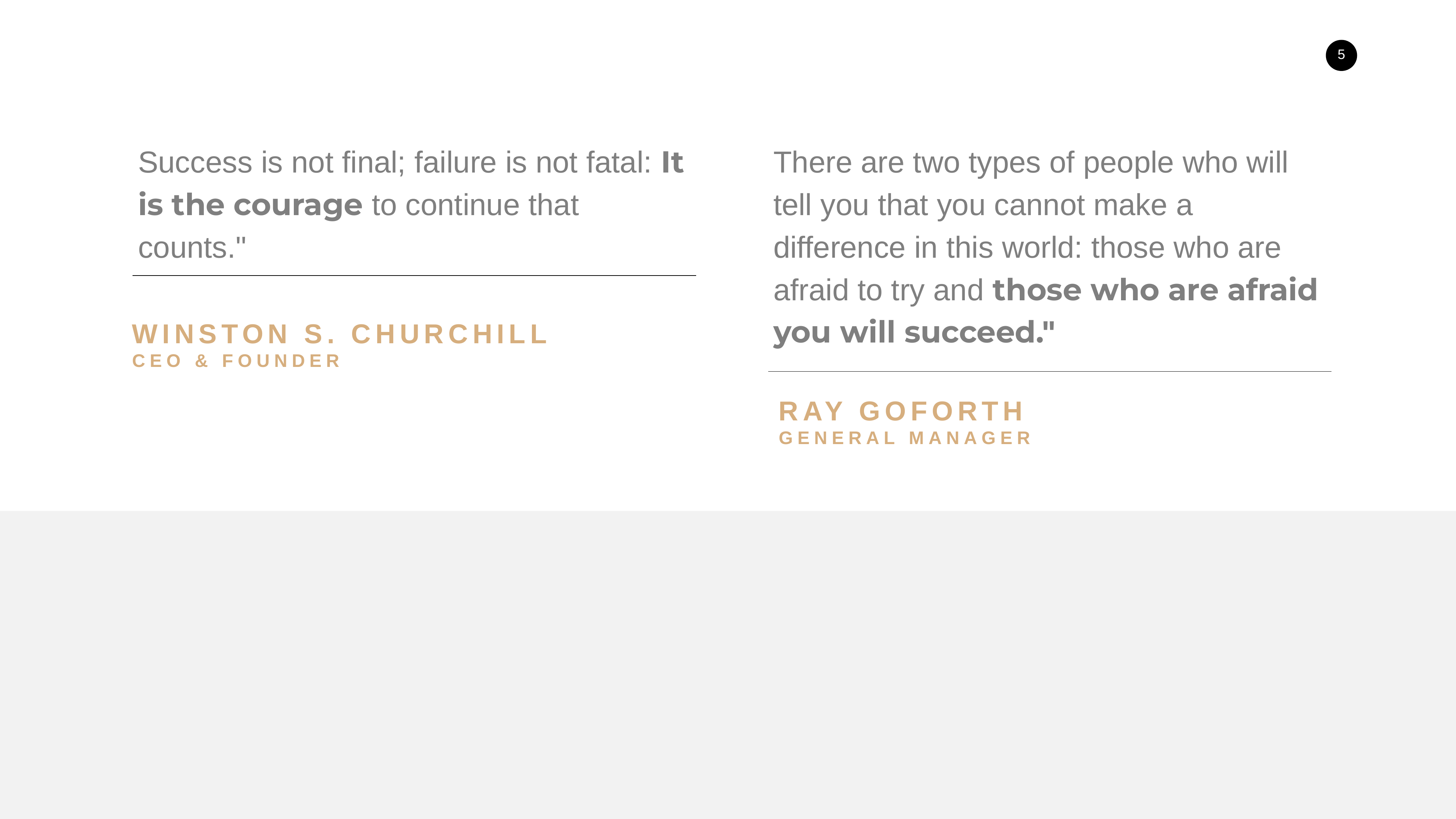

Success is not final; failure is not fatal: It is the courage to continue that counts."
There are two types of people who will tell you that you cannot make a difference in this world: those who are afraid to try and those who are afraid you will succeed."
WINSTON S. CHURCHILL
CEO & FOUNDER
RAY GOFORTH
GENERAL MANAGER